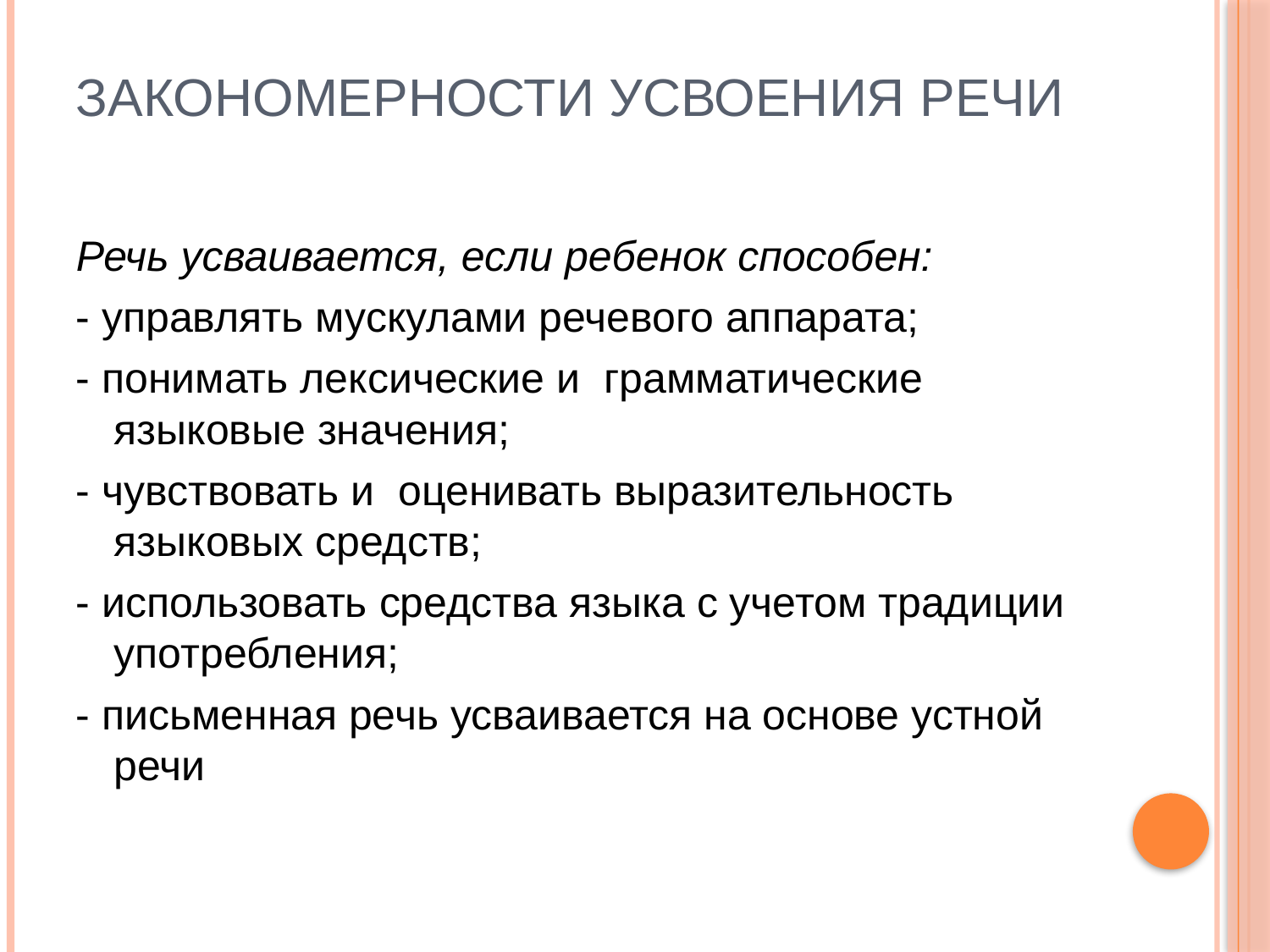

# ЗАКОНОМЕРНОСТИ УСВОЕНИЯ РЕЧИ
Речь усваивается, если ребенок способен:
- управлять мускулами речевого аппарата;
- понимать лексические и  грамматические языковые значения;
- чувствовать и  оценивать выразительность языковых средств;
- использовать средства языка с учетом традиции употребления;
- письменная речь усваивается на основе устной речи